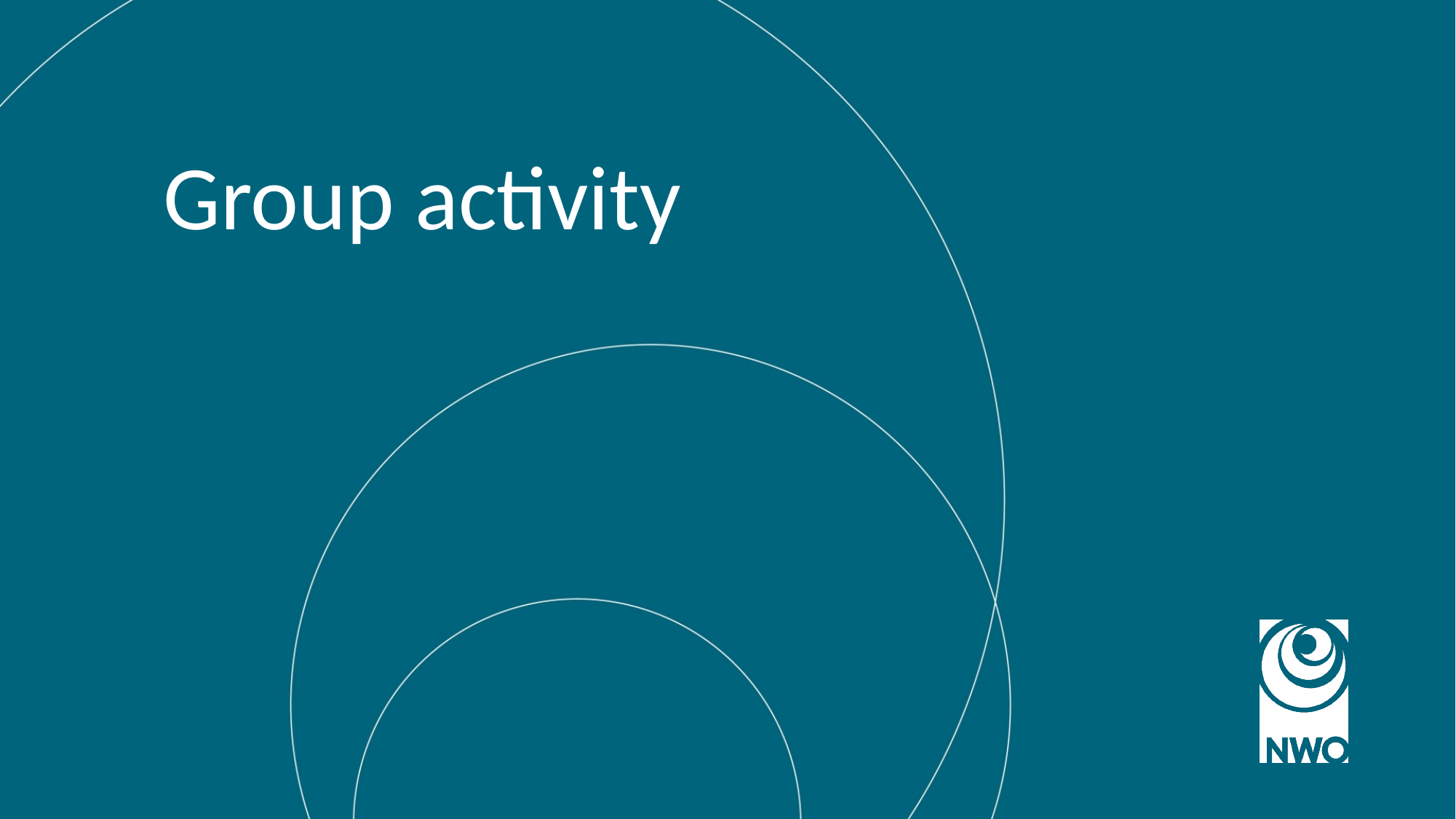

# Group activity
32
Invoegen > Koptekst en voettekst
21/11/19